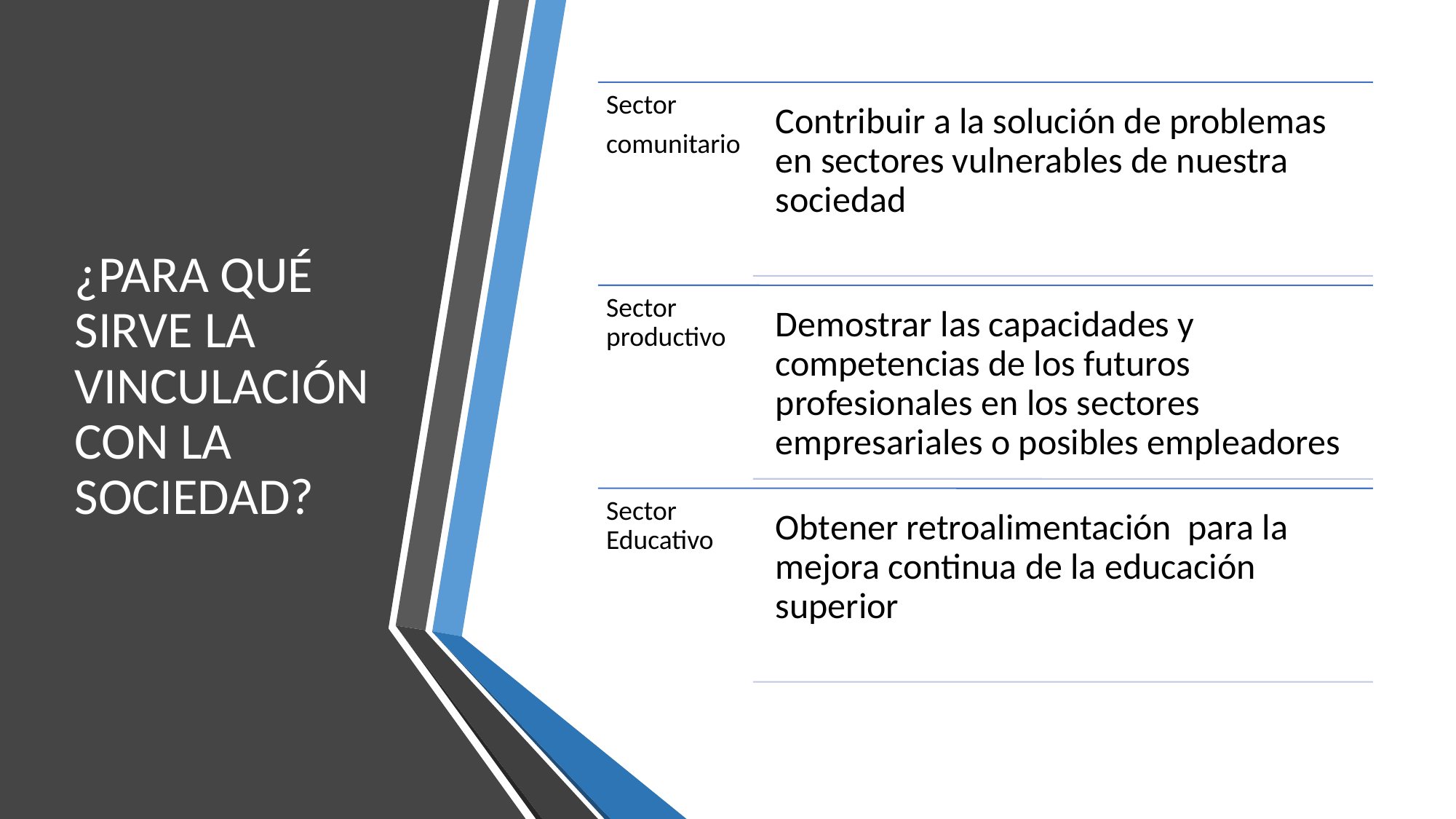

# ¿PARA QUÉ SIRVE LA VINCULACIÓN CON LA SOCIEDAD?
Sector
comunitario
Contribuir a la solución de problemas en sectores vulnerables de nuestra sociedad
Sector productivo
Demostrar las capacidades y competencias de los futuros profesionales en los sectores empresariales o posibles empleadores
Sector Educativo
Obtener retroalimentación  para la mejora continua de la educación superior